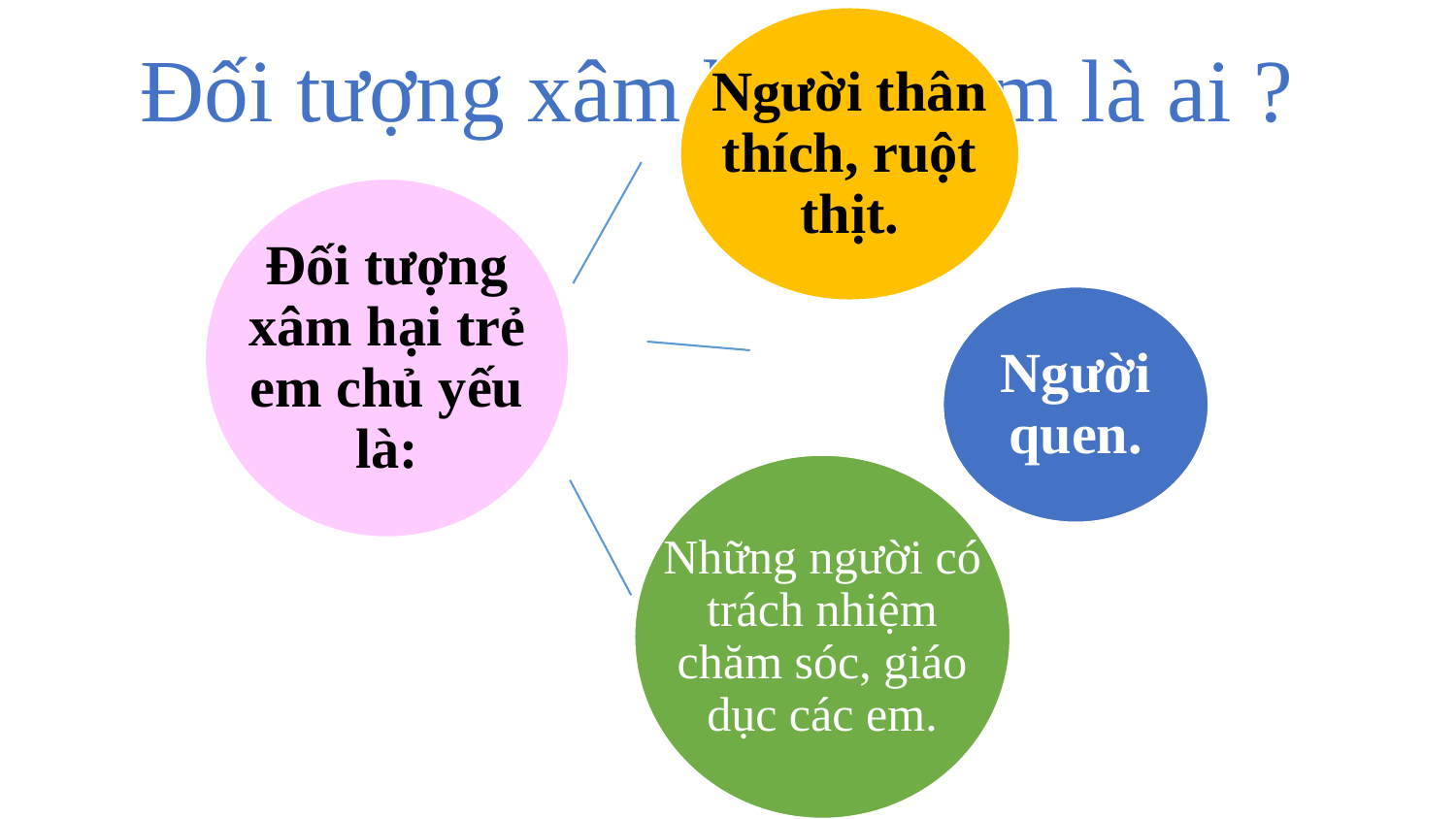

Người thân thích, ruột thịt.
Đối tượng xâm hại trẻ em là ai ?
Đối tượng xâm hại trẻ em chủ yếu là:

Người quen.

Những người có trách nhiệm chăm sóc, giáo dục các em.